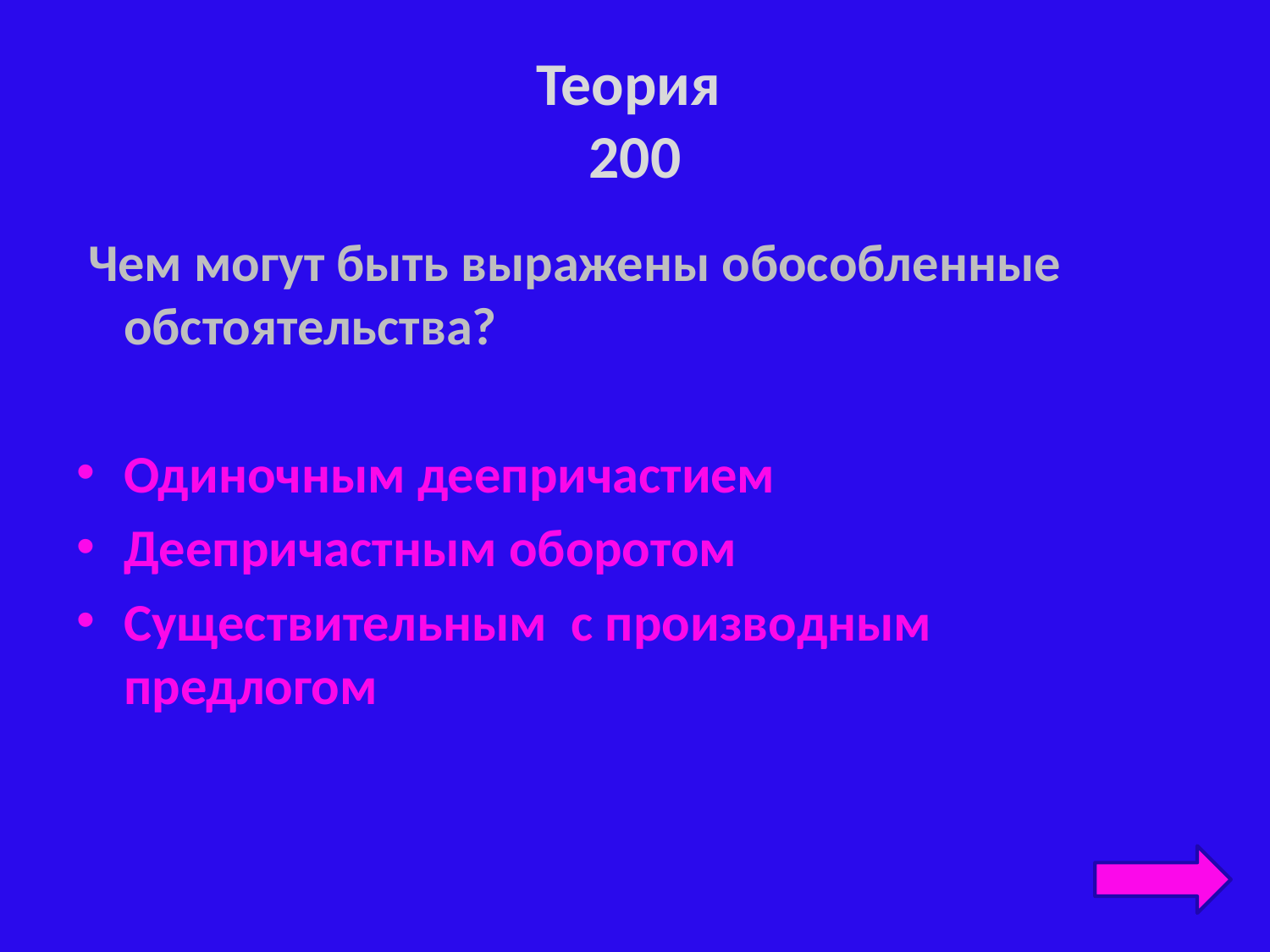

# Теория 200
 Чем могут быть выражены обособленные обстоятельства?

Одиночным деепричастием
Деепричастным оборотом
Существительным  с производным предлогом